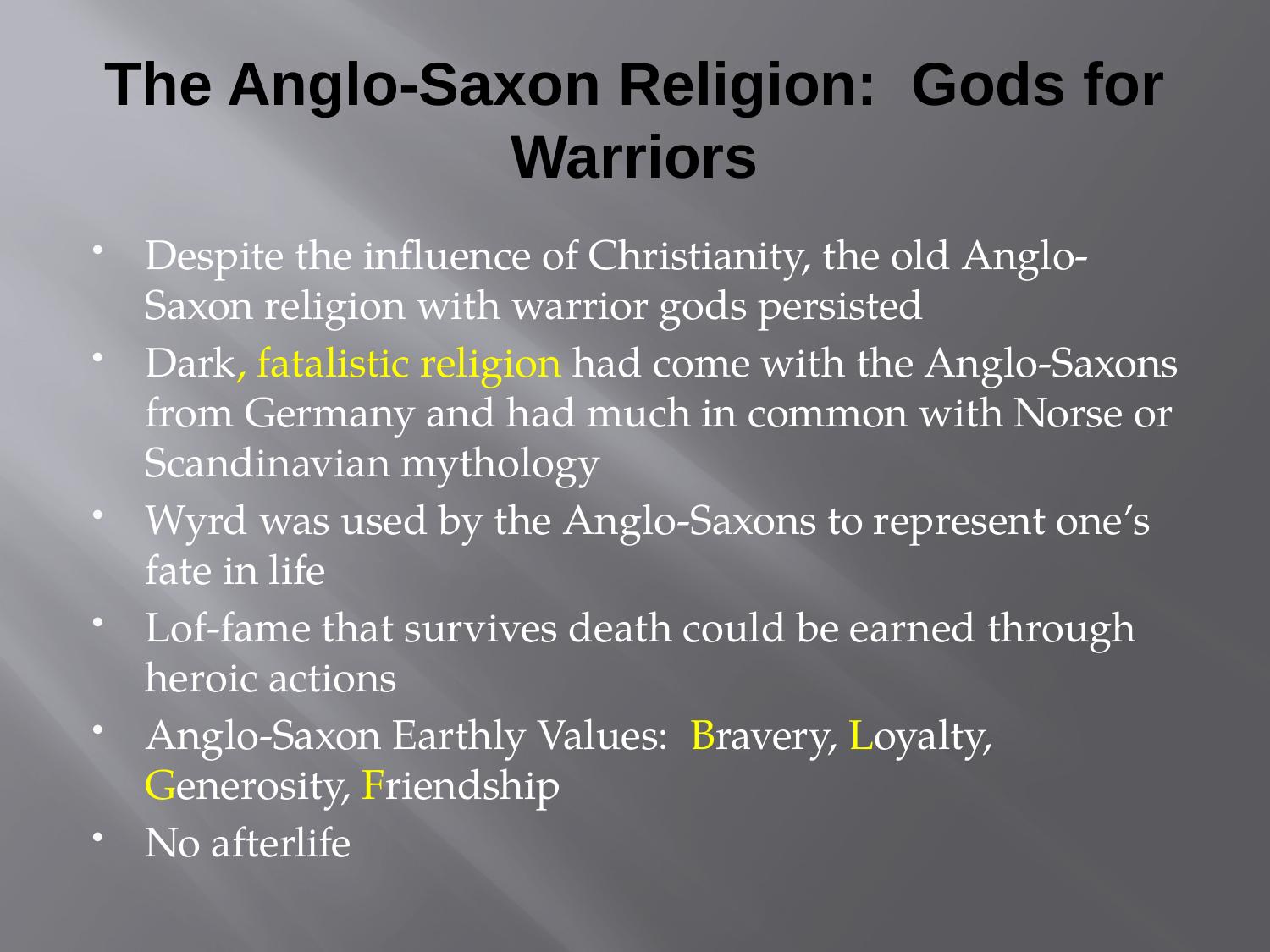

# The Anglo-Saxon Religion:  Gods for Warriors
Despite the influence of Christianity, the old Anglo-Saxon religion with warrior gods persisted
Dark, fatalistic religion had come with the Anglo-Saxons from Germany and had much in common with Norse or Scandinavian mythology
Wyrd was used by the Anglo-Saxons to represent one’s fate in life
Lof-fame that survives death could be earned through heroic actions
Anglo-Saxon Earthly Values:  Bravery, Loyalty, Generosity, Friendship
No afterlife